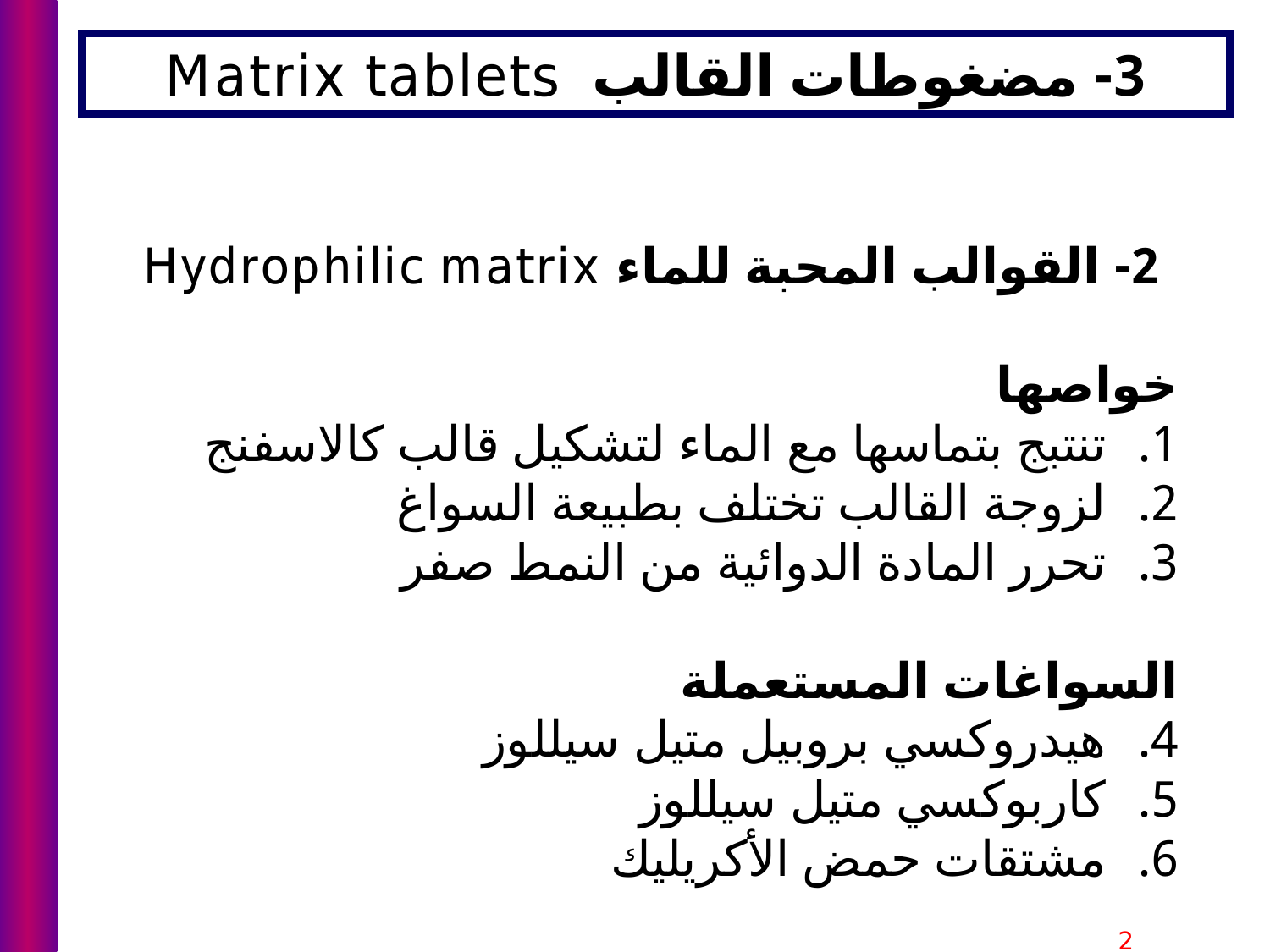

# 3- مضغوطات القالب  Matrix tablets
2- القوالب المحبة للماء Hydrophilic matrix

خواصها
تنتبج بتماسها مع الماء لتشكيل قالب كالاسفنج
لزوجة القالب تختلف بطبيعة السواغ
تحرر المادة الدوائية من النمط صفر

السواغات المستعملة
هيدروكسي بروبيل متيل سيللوز
كاربوكسي متيل سيللوز
مشتقات حمض الأكريليك